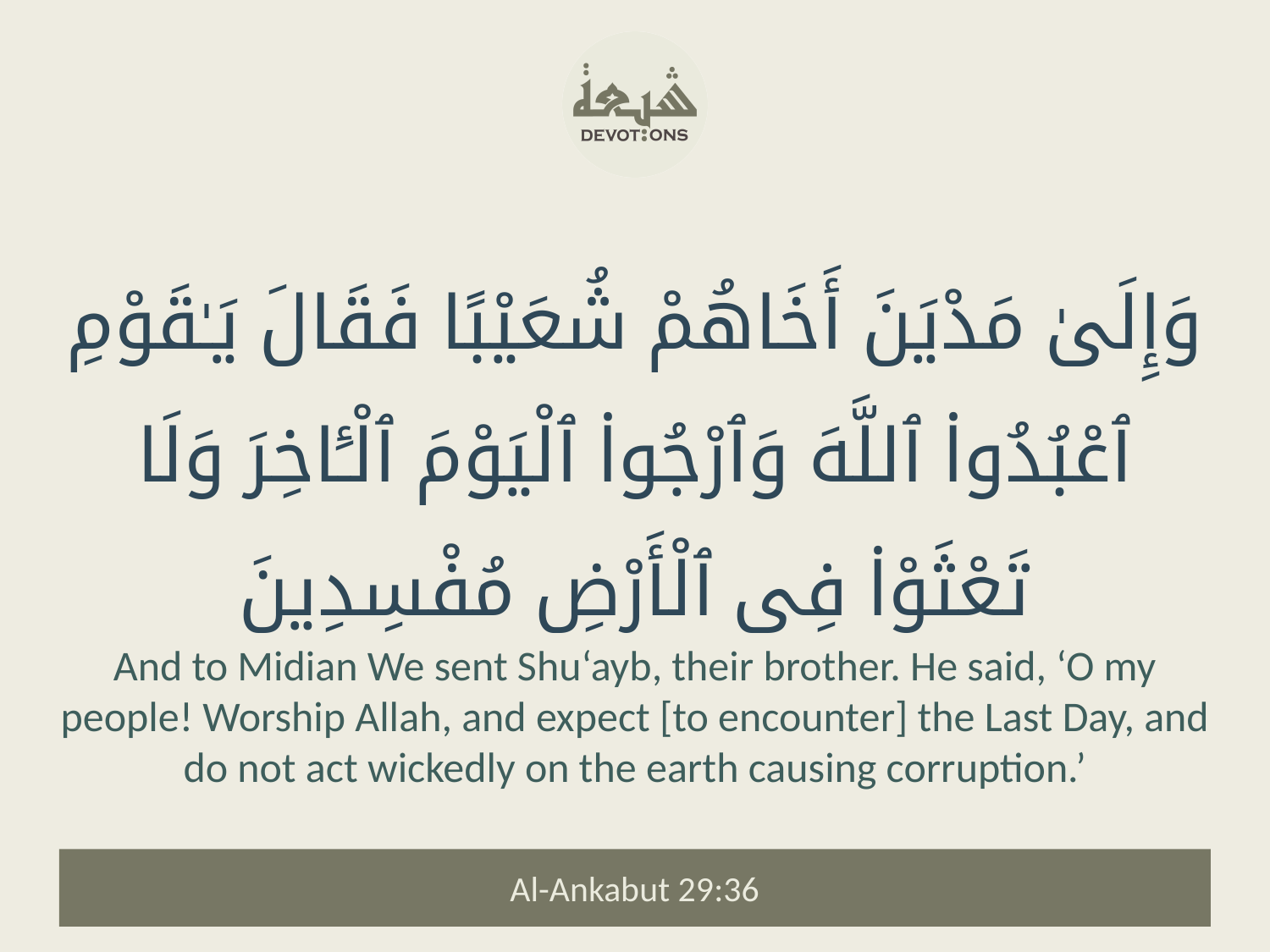

وَإِلَىٰ مَدْيَنَ أَخَاهُمْ شُعَيْبًا فَقَالَ يَـٰقَوْمِ ٱعْبُدُوا۟ ٱللَّهَ وَٱرْجُوا۟ ٱلْيَوْمَ ٱلْـَٔاخِرَ وَلَا تَعْثَوْا۟ فِى ٱلْأَرْضِ مُفْسِدِينَ
And to Midian We sent Shu‘ayb, their brother. He said, ‘O my people! Worship Allah, and expect [to encounter] the Last Day, and do not act wickedly on the earth causing corruption.’
Al-Ankabut 29:36